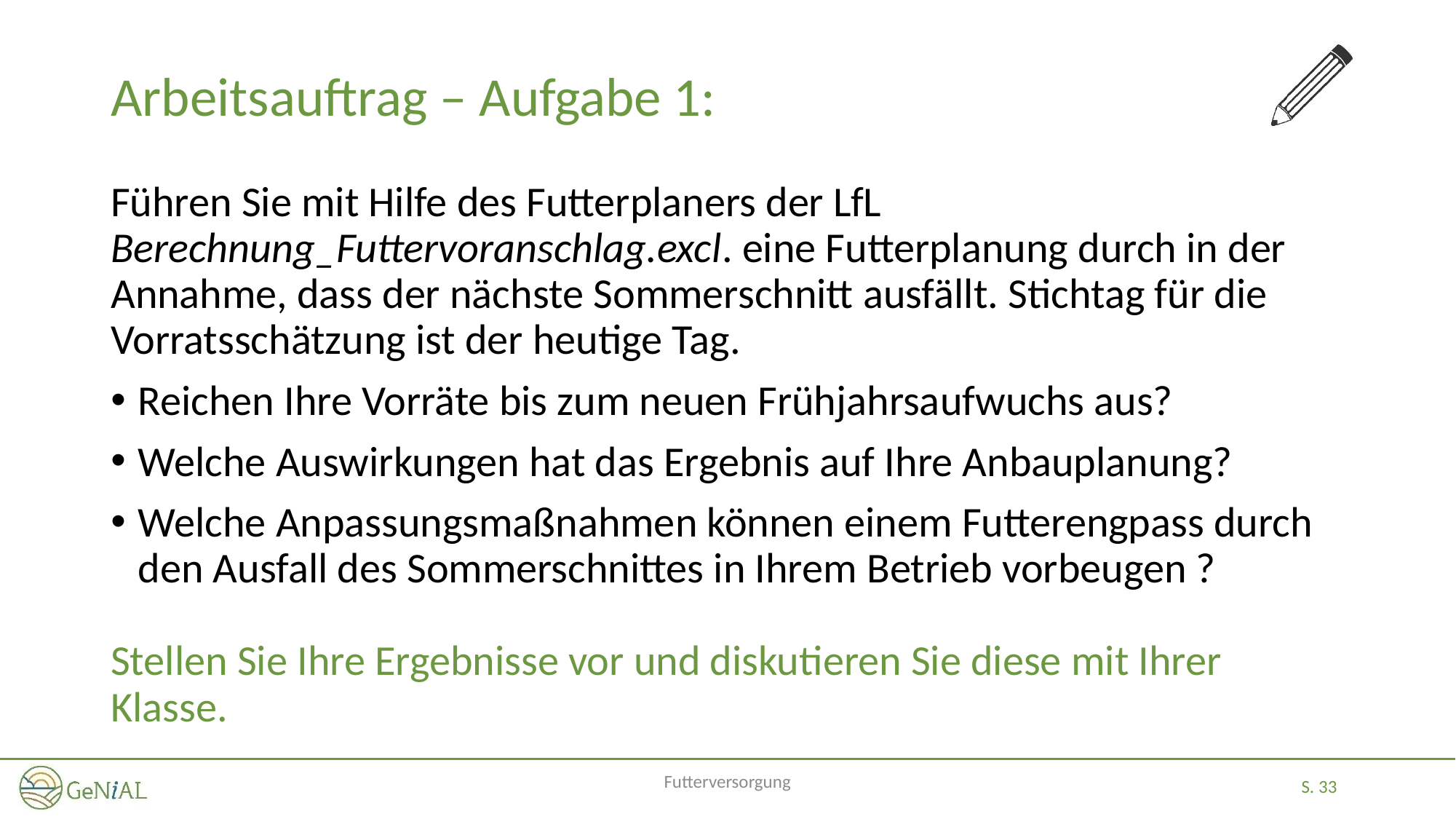

# Arbeitsauftrag – Aufgabe 1:
Führen Sie mit Hilfe des Futterplaners der LfL Berechnung_Futtervoranschlag.excl. eine Futterplanung durch in der Annahme, dass der nächste Sommerschnitt ausfällt. Stichtag für die Vorratsschätzung ist der heutige Tag.
Reichen Ihre Vorräte bis zum neuen Frühjahrsaufwuchs aus?
Welche Auswirkungen hat das Ergebnis auf Ihre Anbauplanung?
Welche Anpassungsmaßnahmen können einem Futterengpass durch den Ausfall des Sommerschnittes in Ihrem Betrieb vorbeugen ?

Stellen Sie Ihre Ergebnisse vor und diskutieren Sie diese mit Ihrer Klasse.
Futterversorgung